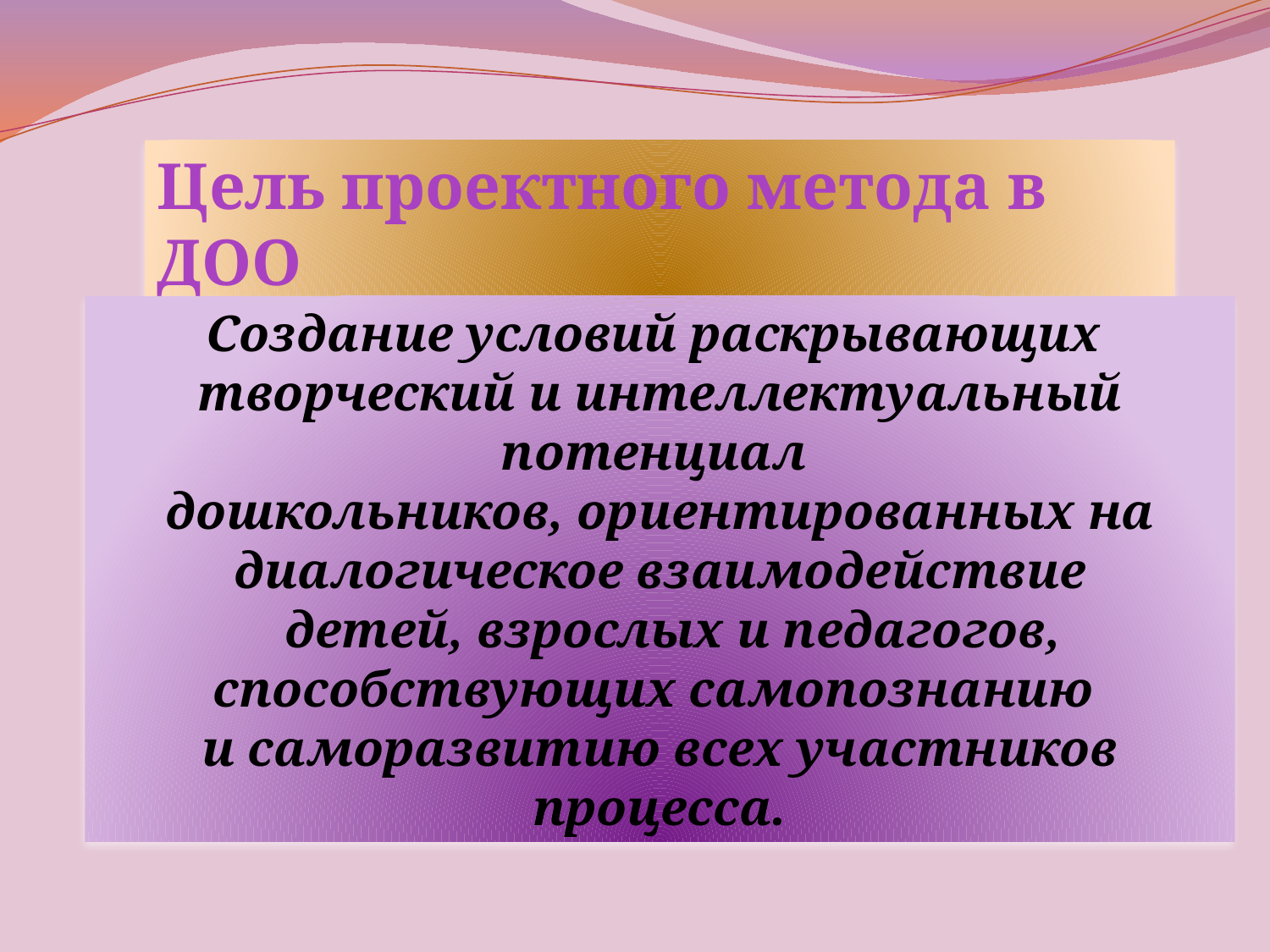

Цель проектного метода в ДОО
Создание условий раскрывающих
творческий и интеллектуальный потенциал
дошкольников, ориентированных на диалогическое взаимодействие
  детей, взрослых и педагогов, способствующих самопознанию
и саморазвитию всех участников процесса.